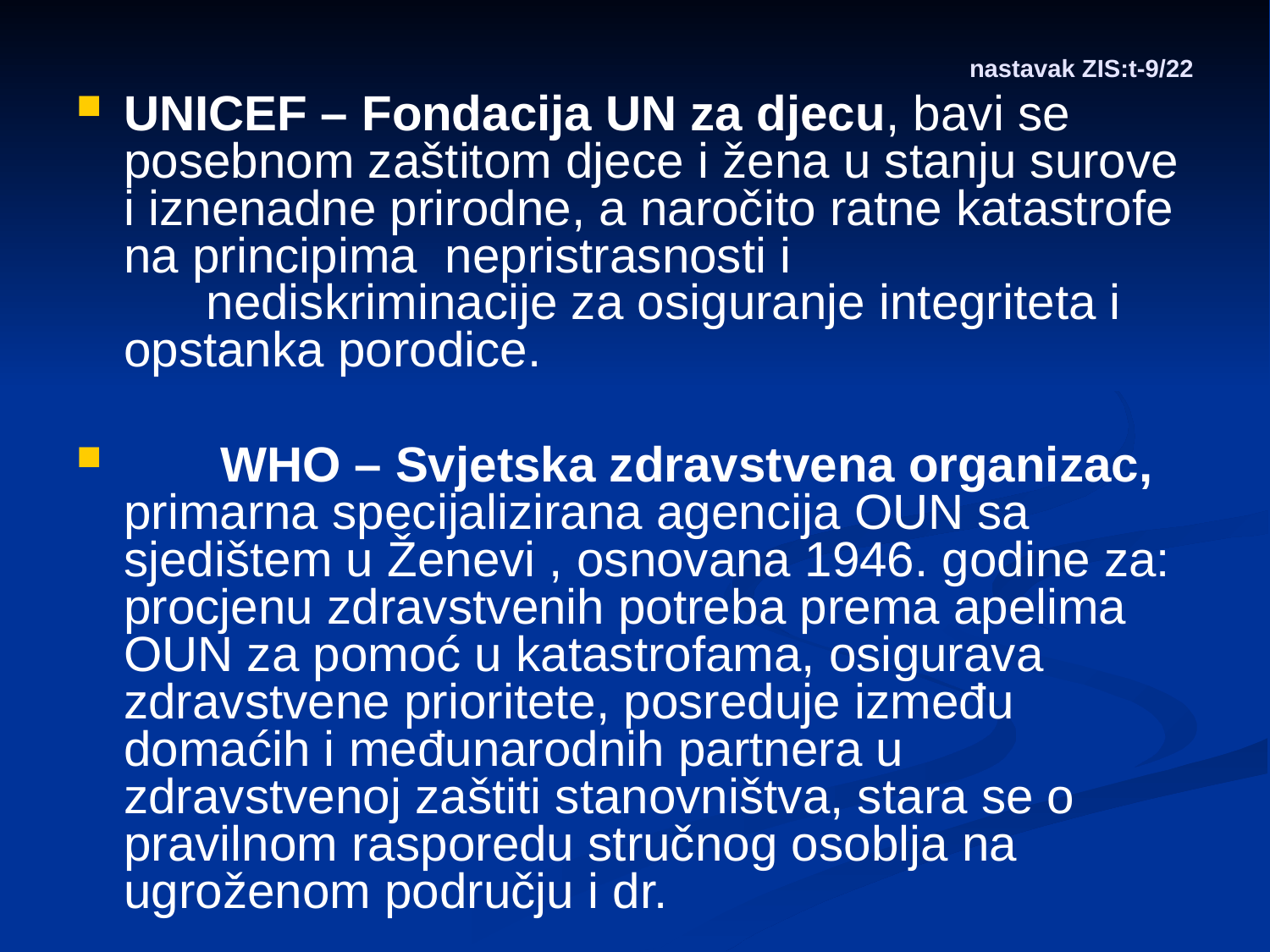

# nastavak ZIS:t-9/22
UNICEF – Fondacija UN za djecu, bavi se posebnom zaštitom djece i žena u stanju surove i iznenadne prirodne, a naročito ratne katastrofe na principima  nepristrasnosti i                                    nediskriminacije za osiguranje integriteta i opstanka porodice.

       WHO – Svjetska zdravstvena organizac, primarna specijalizirana agencija OUN sa sjedištem u Ženevi , osnovana 1946. godine za: procjenu zdravstvenih potreba prema apelima OUN za pomoć u katastrofama, osigurava zdravstvene prioritete, posreduje između domaćih i međunarodnih partnera u zdravstvenoj zaštiti stanovništva, stara se o pravilnom rasporedu stručnog osoblja na ugroženom području i dr.